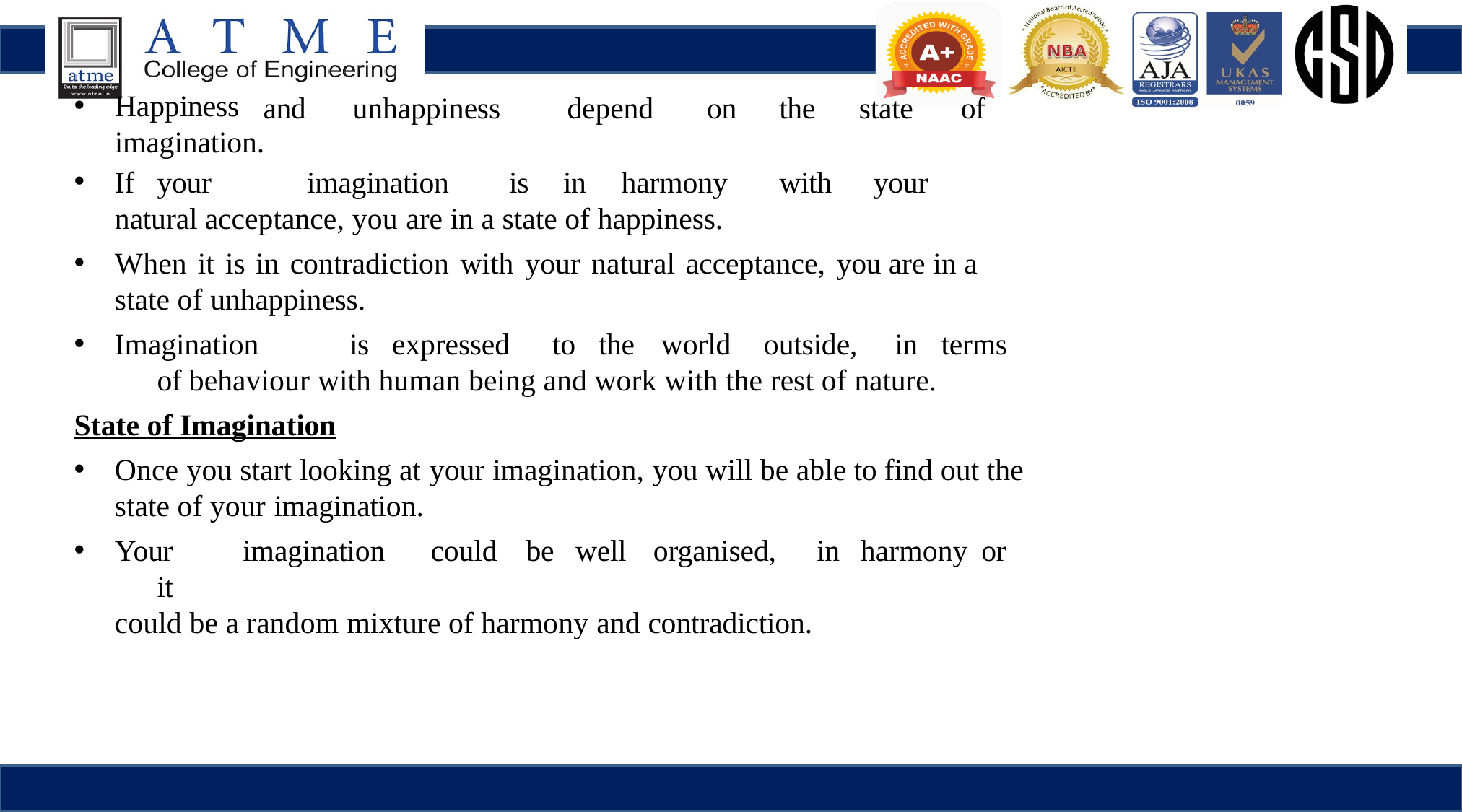

Happiness
imagination.
and	unhappiness	depend	on	the	state	of
If	your	imagination	is	in	harmony	with	your	natural acceptance, you are in a state of happiness.
When it is in contradiction with your natural acceptance, you are in a state of unhappiness.
Imagination	is	expressed	to	the	world	outside,	in	terms	of behaviour with human being and work with the rest of nature.
State of Imagination
Once you start looking at your imagination, you will be able to find out the state of your imagination.
Your	imagination	could	be	well	organised,	in	harmony or	it
could be a random mixture of harmony and contradiction.